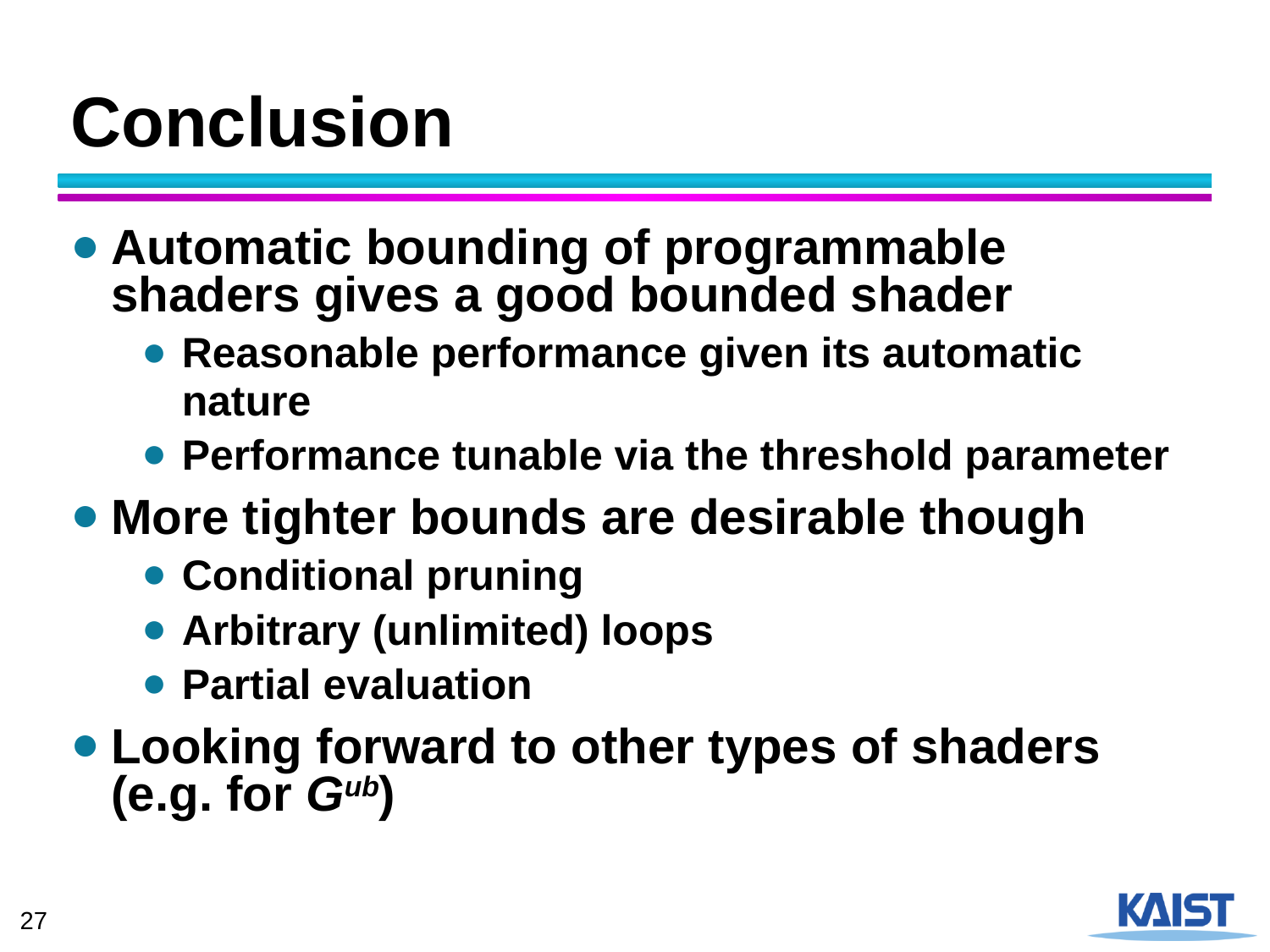

# Conclusion
Automatic bounding of programmable shaders gives a good bounded shader
Reasonable performance given its automatic nature
Performance tunable via the threshold parameter
More tighter bounds are desirable though
Conditional pruning
Arbitrary (unlimited) loops
Partial evaluation
Looking forward to other types of shaders (e.g. for Gub)